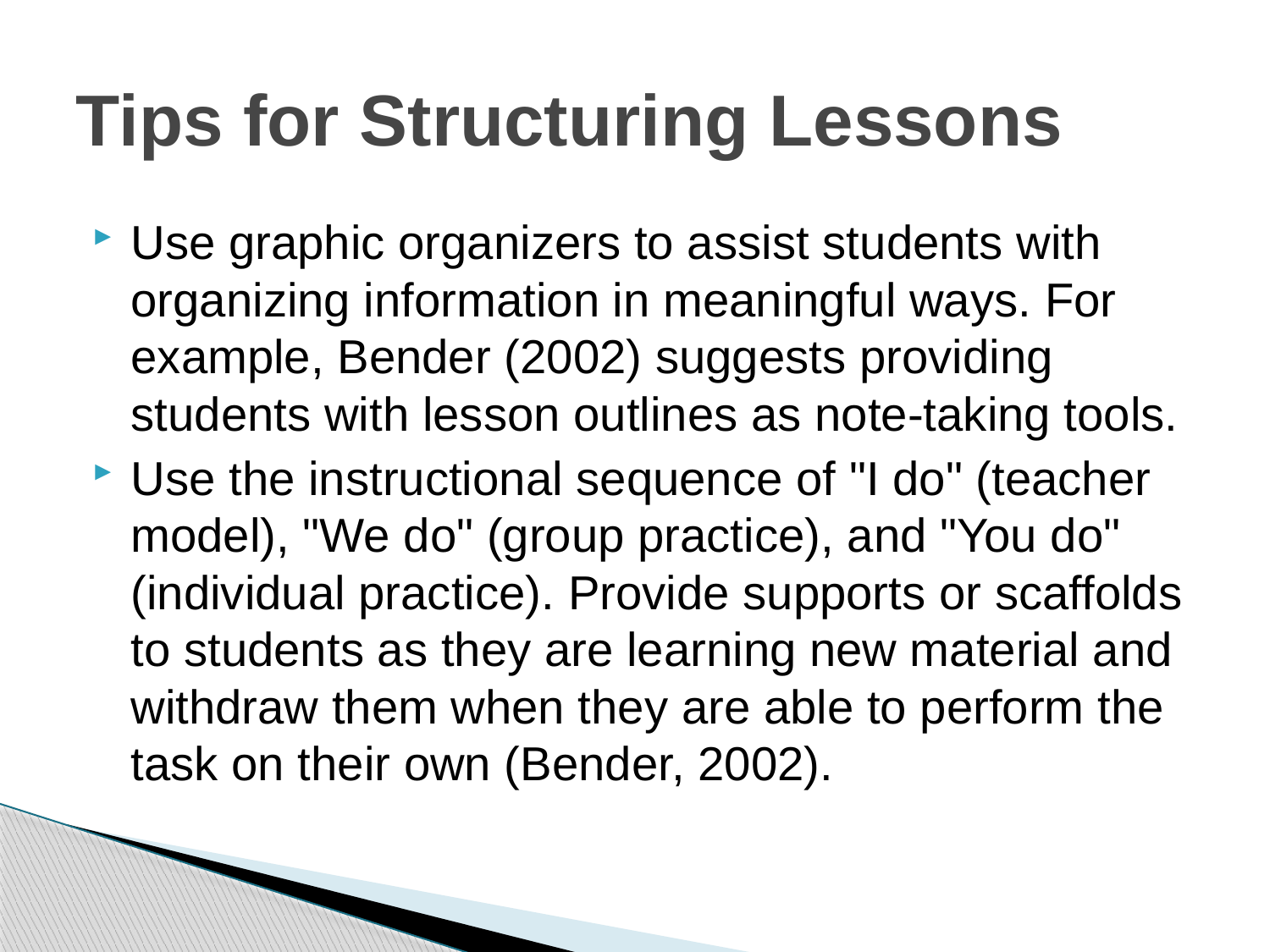

# Tips for Structuring Lessons
Use graphic organizers to assist students with organizing information in meaningful ways. For example, Bender (2002) suggests providing students with lesson outlines as note-taking tools.
Use the instructional sequence of "I do" (teacher model), "We do" (group practice), and "You do" (individual practice). Provide supports or scaffolds to students as they are learning new material and withdraw them when they are able to perform the task on their own (Bender, 2002).